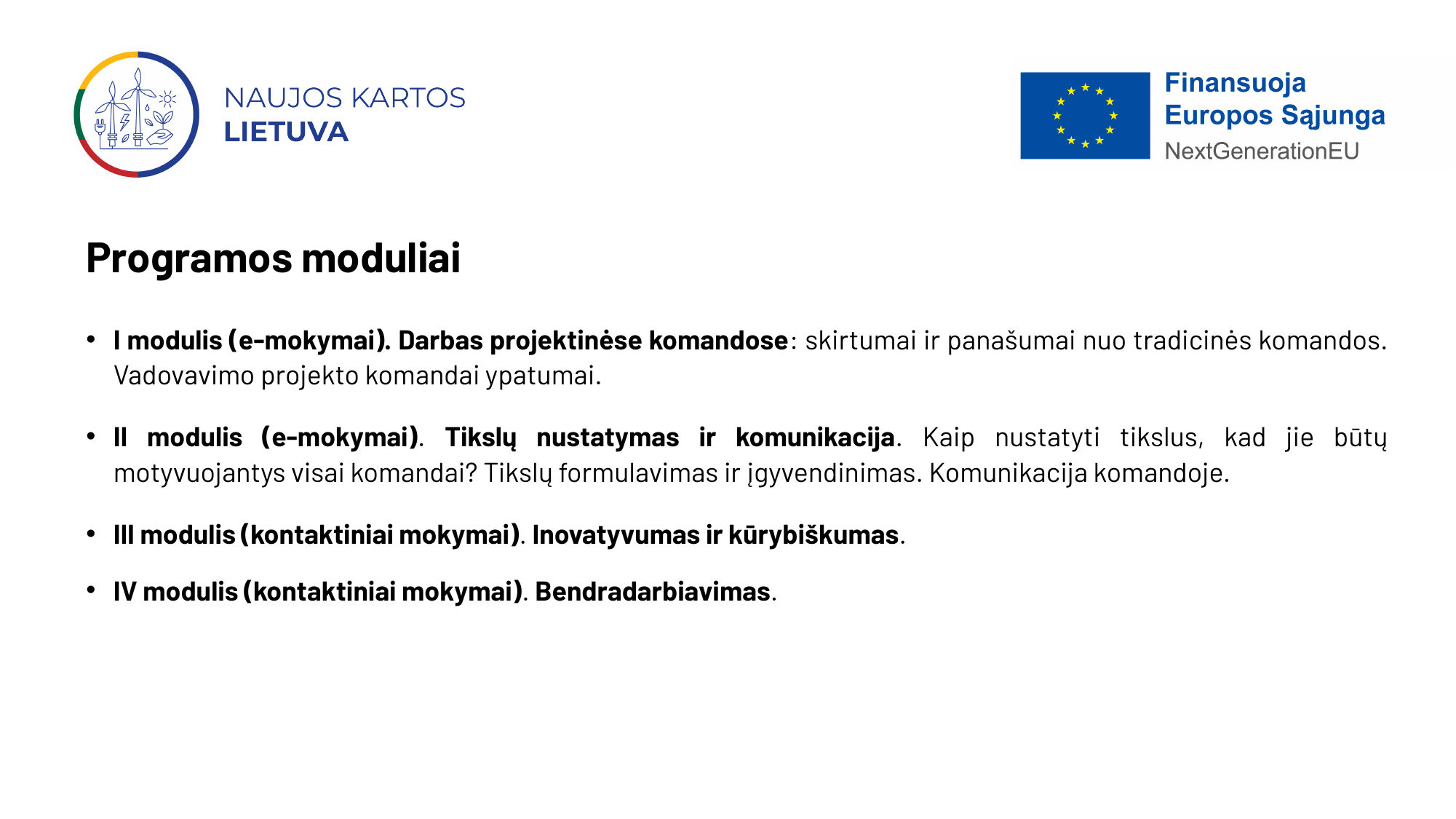

# Programos moduliai
I modulis (e-mokymai). Darbas projektinėse komandose: skirtumai ir panašumai nuo tradicinės komandos. Vadovavimo projekto komandai ypatumai.
II modulis (e-mokymai). Tikslų nustatymas ir komunikacija. Kaip nustatyti tikslus, kad jie būtų motyvuojantys visai komandai? Tikslų formulavimas ir įgyvendinimas. Komunikacija komandoje.
III modulis (kontaktiniai mokymai). Inovatyvumas ir kūrybiškumas.
IV modulis (kontaktiniai mokymai). Bendradarbiavimas.